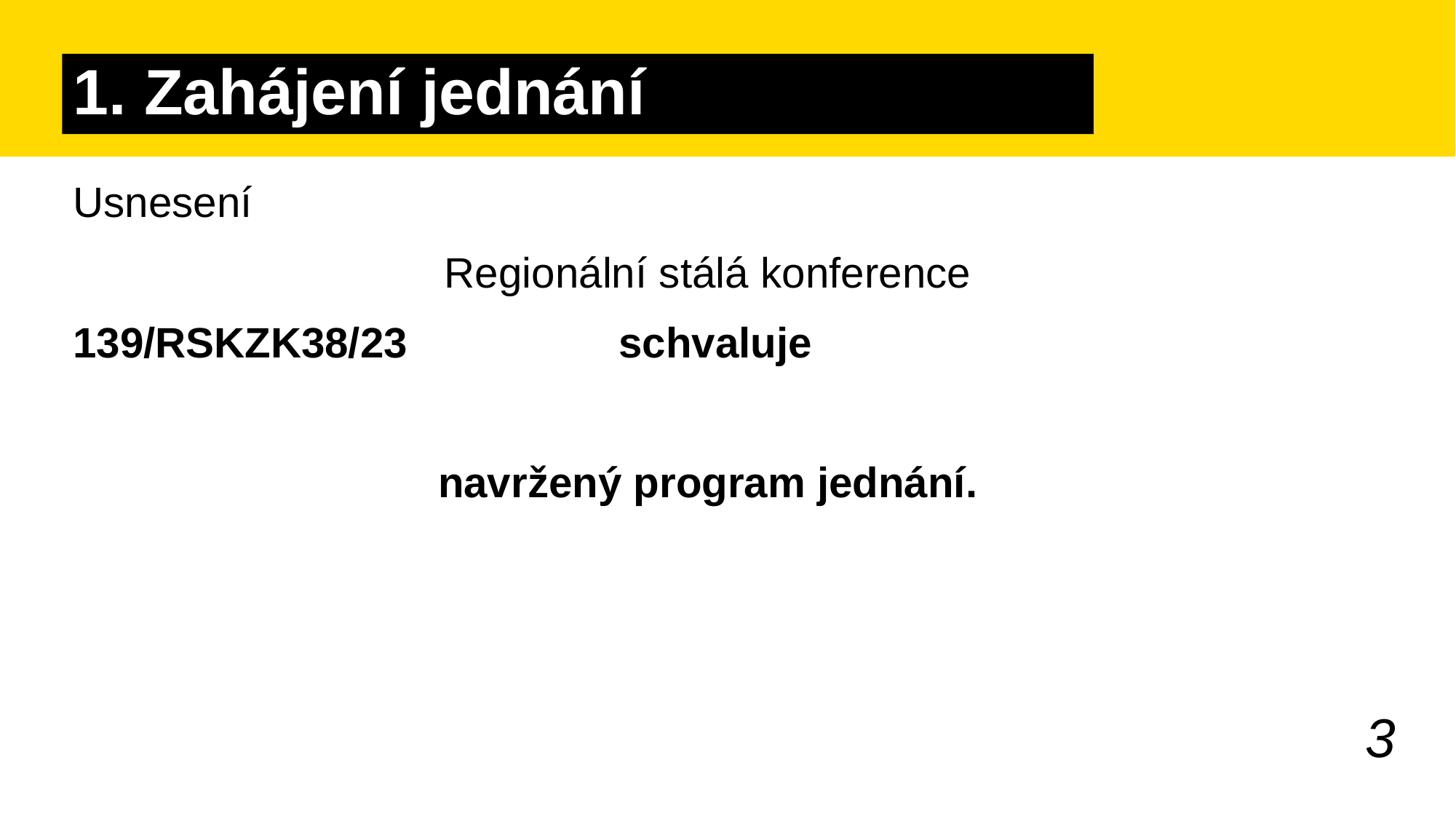

# 1. Zahájení jednání
Usnesení
Regionální stálá konference
139/RSKZK38/23 		schvaluje

navržený program jednání.
3